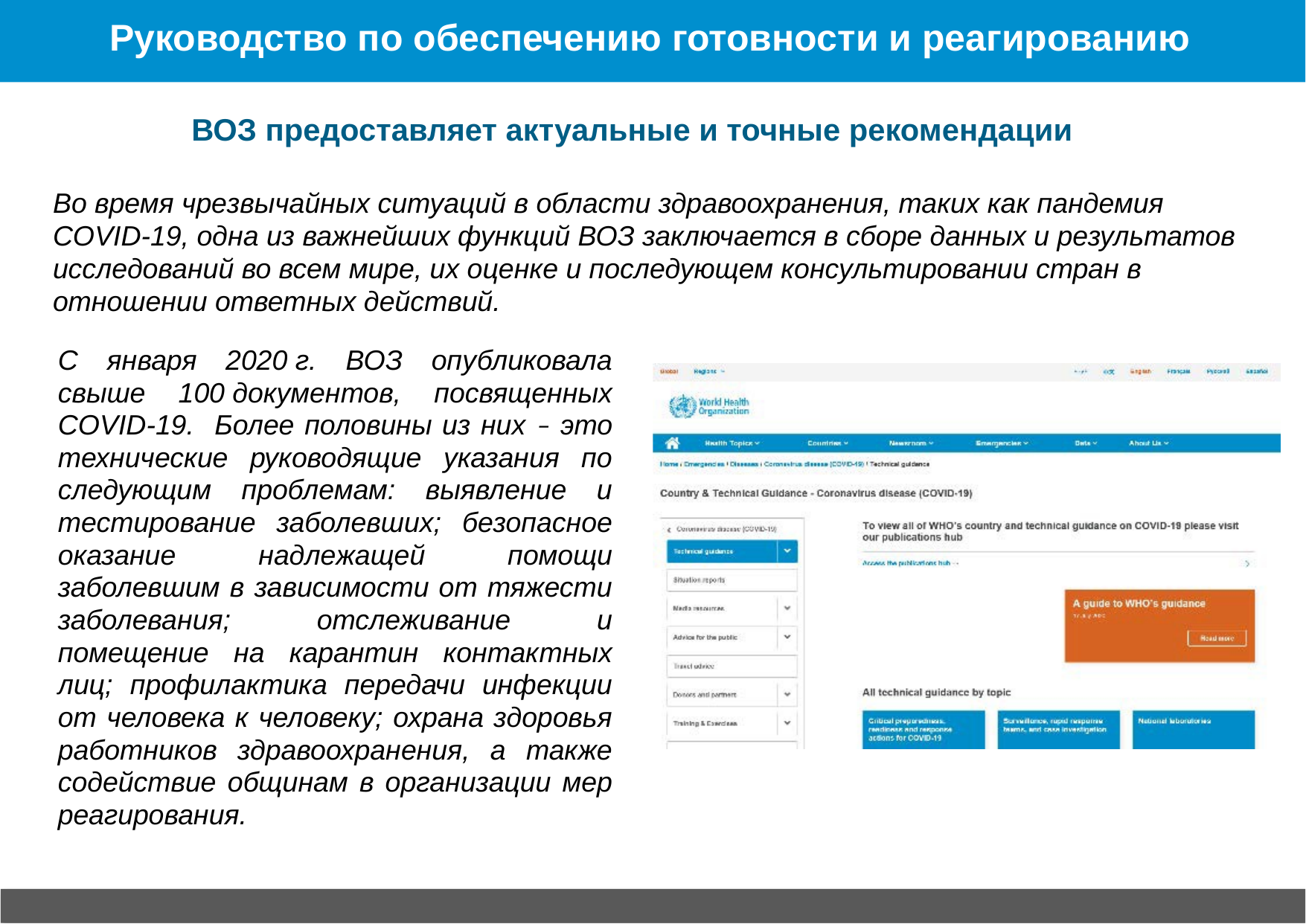

# Руководство по обеспечению готовности и реагированию
ВОЗ предоставляет актуальные и точные рекомендации

Во время чрезвычайных ситуаций в области здравоохранения, таких как пандемия COVID-19, одна из важнейших функций ВОЗ заключается в сборе данных и результатов исследований во всем мире, их оценке и последующем консультировании стран в отношении ответных действий.
С января 2020 г. ВОЗ опубликовала свыше 100 документов, посвященных COVID-19.  Более половины из них ‒ это технические руководящие указания по следующим проблемам: выявление и тестирование заболевших; безопасное оказание надлежащей помощи заболевшим в зависимости от тяжести заболевания; отслеживание и помещение на карантин контактных лиц; профилактика передачи инфекции от человека к человеку; охрана здоровья работников здравоохранения, а также содействие общинам в организации мер реагирования.